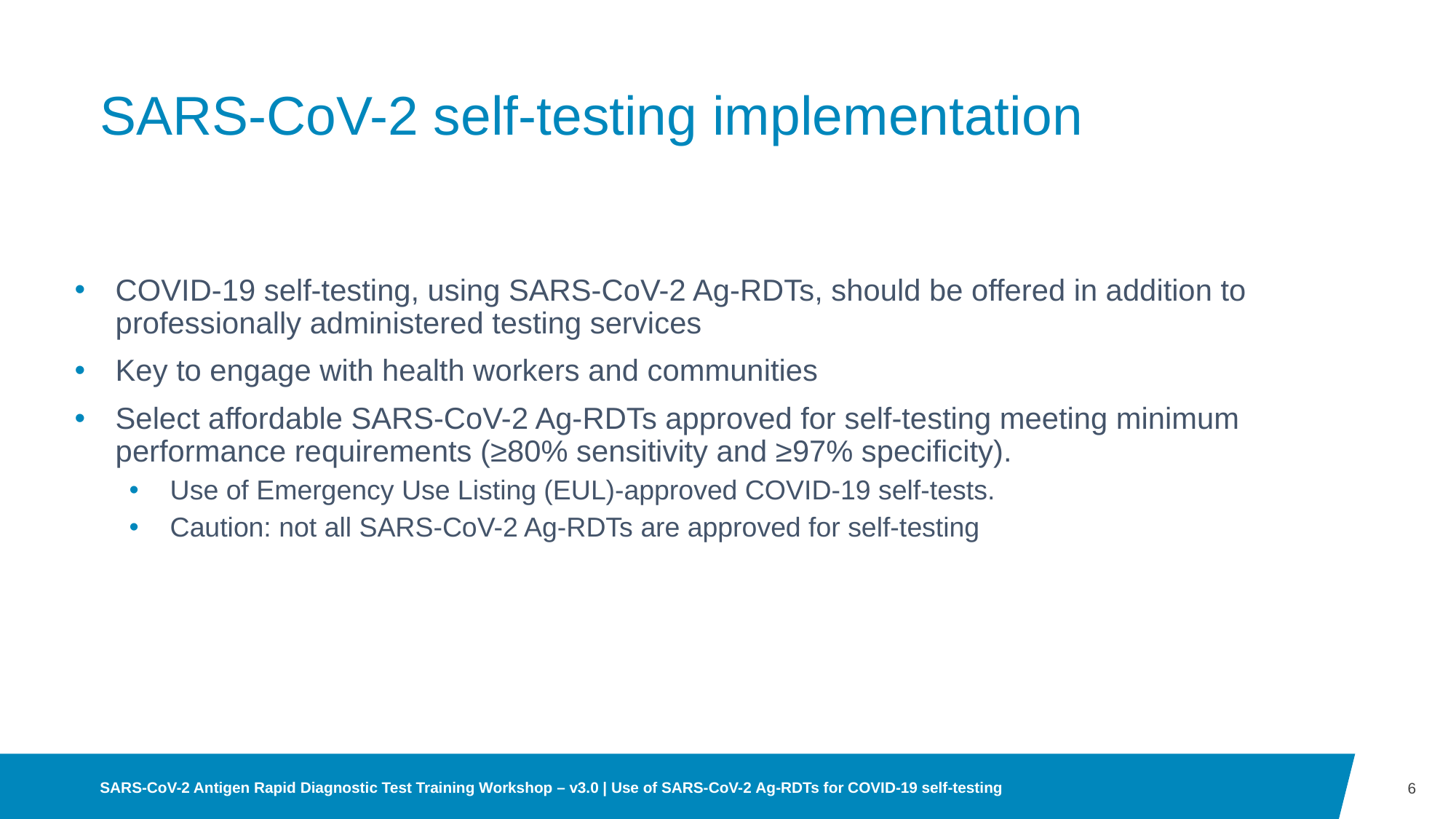

# SARS-CoV-2 self-testing implementation
COVID-19 self-testing, using SARS-CoV-2 Ag-RDTs, should be offered in addition to professionally administered testing services
Key to engage with health workers and communities
Select affordable SARS-CoV-2 Ag-RDTs approved for self-testing meeting minimum performance requirements (≥80% sensitivity and ≥97% specificity).
Use of Emergency Use Listing (EUL)-approved COVID-19 self-tests.
Caution: not all SARS-CoV-2 Ag-RDTs are approved for self-testing

6
SARS-CoV-2 Antigen Rapid Diagnostic Test Training Workshop – v3.0 | Use of SARS-CoV-2 Ag-RDTs for COVID-19 self-testing